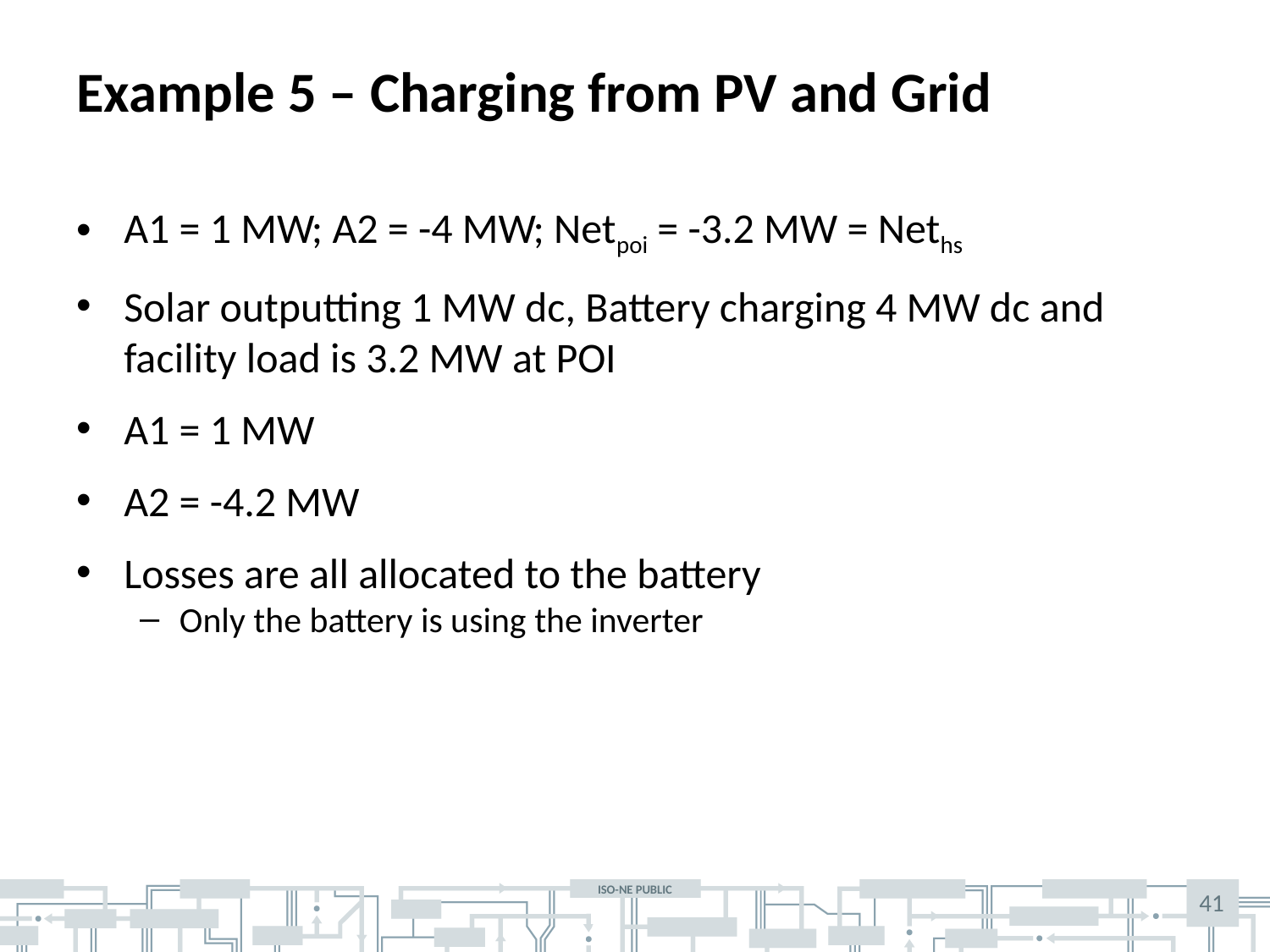

# Example 5 – Charging from PV and Grid
A1 = 1 MW; A2 = -4 MW; Netpoi = -3.2 MW = Neths
Solar outputting 1 MW dc, Battery charging 4 MW dc and facility load is 3.2 MW at POI
A1 = 1 MW
A2 = -4.2 MW
Losses are all allocated to the battery
Only the battery is using the inverter
41